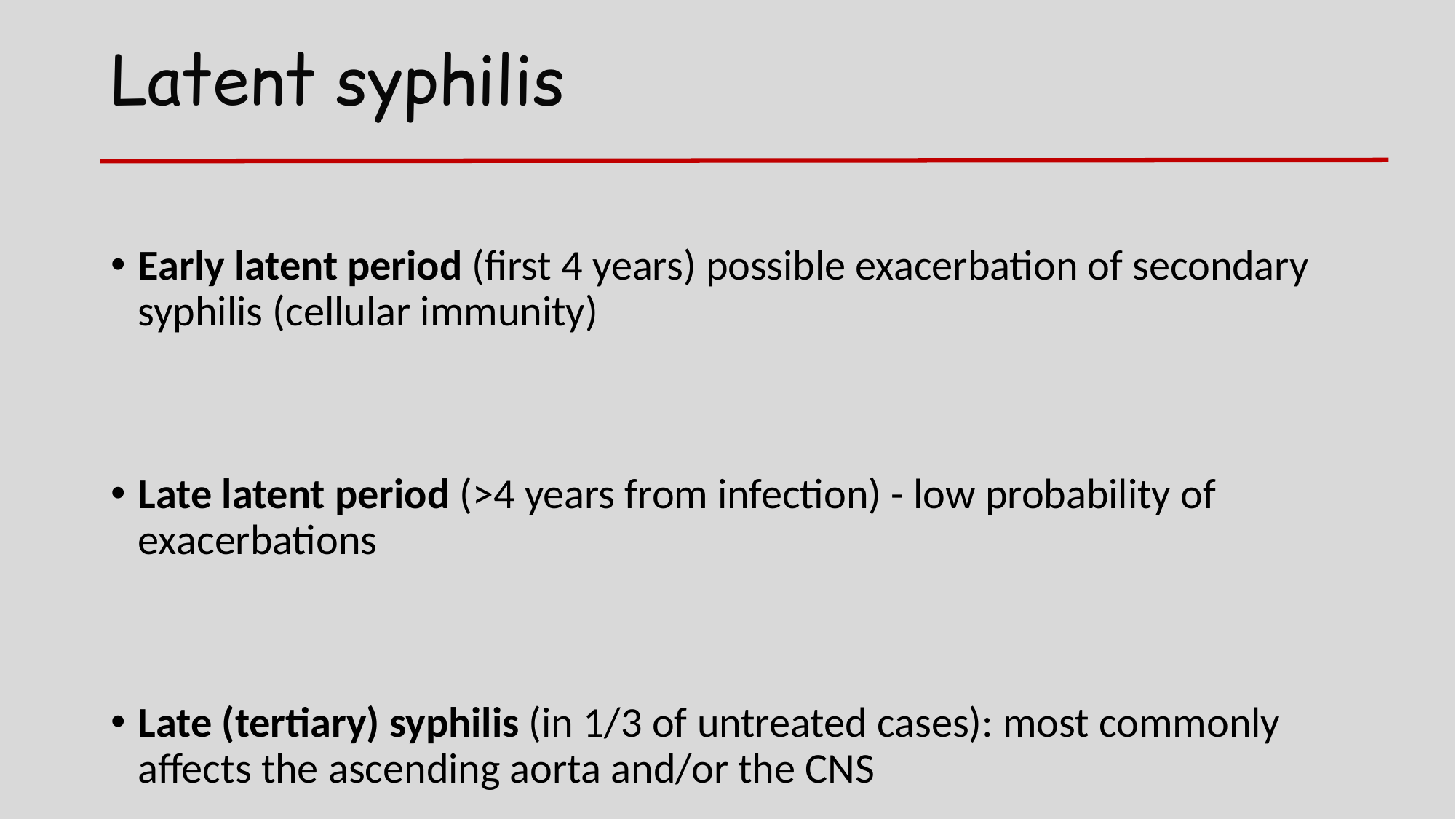

# Latent syphilis
Early latent period (first 4 years) possible exacerbation of secondary syphilis (cellular immunity)

Late latent period (>4 years from infection) - low probability of exacerbations

Late (tertiary) syphilis (in 1/3 of untreated cases): most commonly affects the ascending aorta and/or the CNS